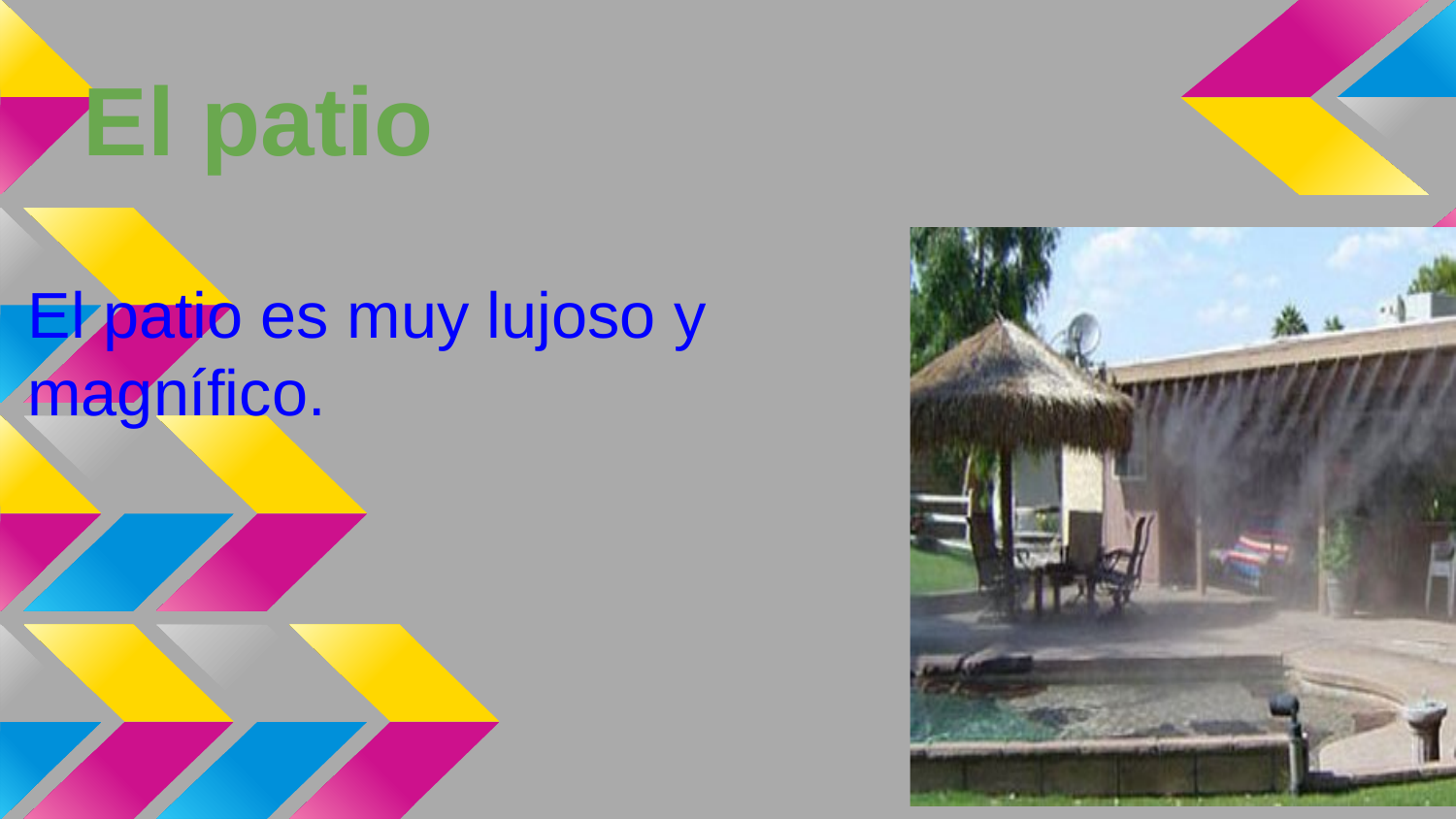

# El patio

El patio es muy lujoso y magnífico.